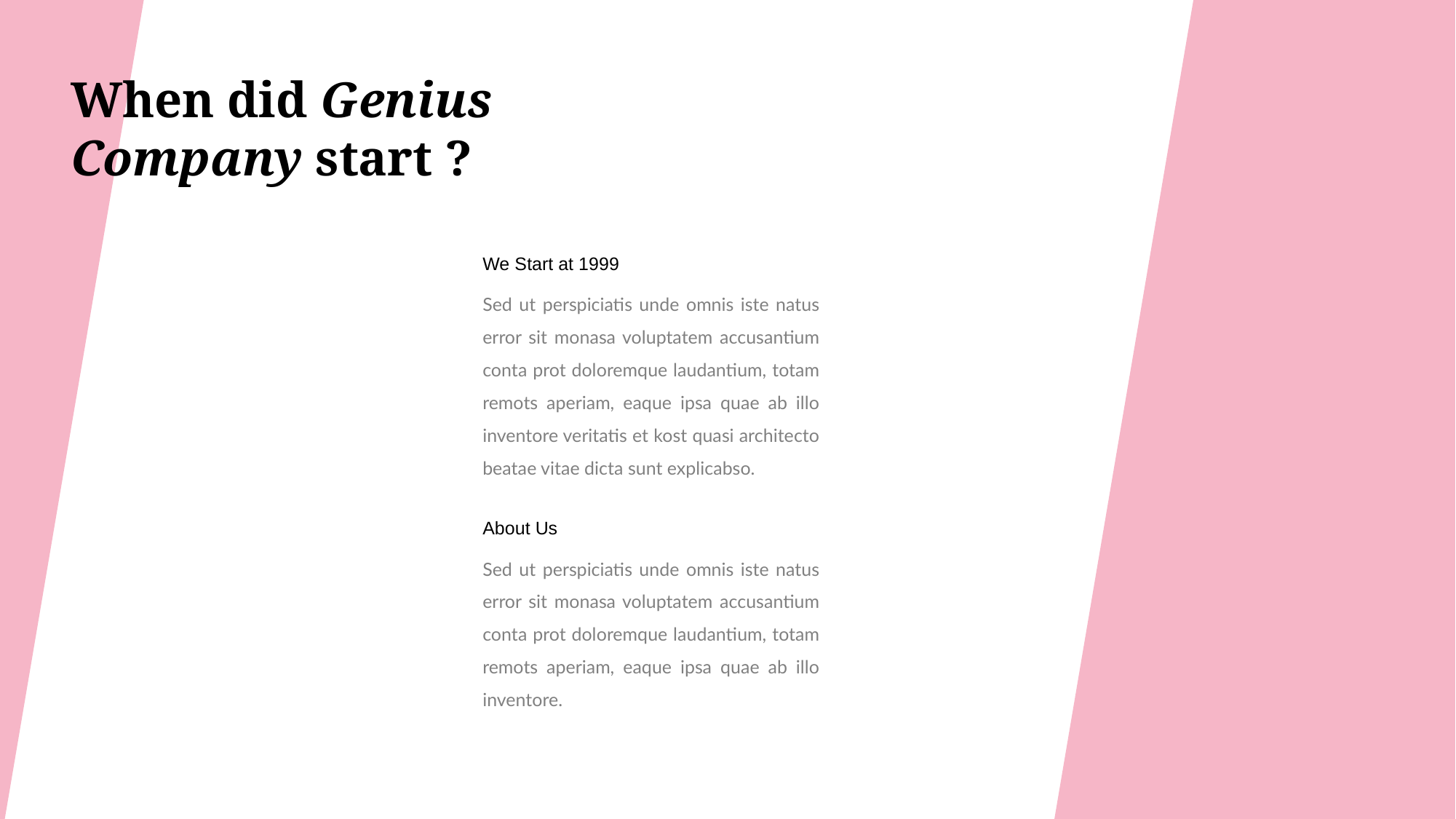

When did Genius Company start ?

We Start at 1999
Sed ut perspiciatis unde omnis iste natus error sit monasa voluptatem accusantium conta prot doloremque laudantium, totam remots aperiam, eaque ipsa quae ab illo inventore veritatis et kost quasi architecto beatae vitae dicta sunt explicabso.
About Us
Sed ut perspiciatis unde omnis iste natus error sit monasa voluptatem accusantium conta prot doloremque laudantium, totam remots aperiam, eaque ipsa quae ab illo inventore.